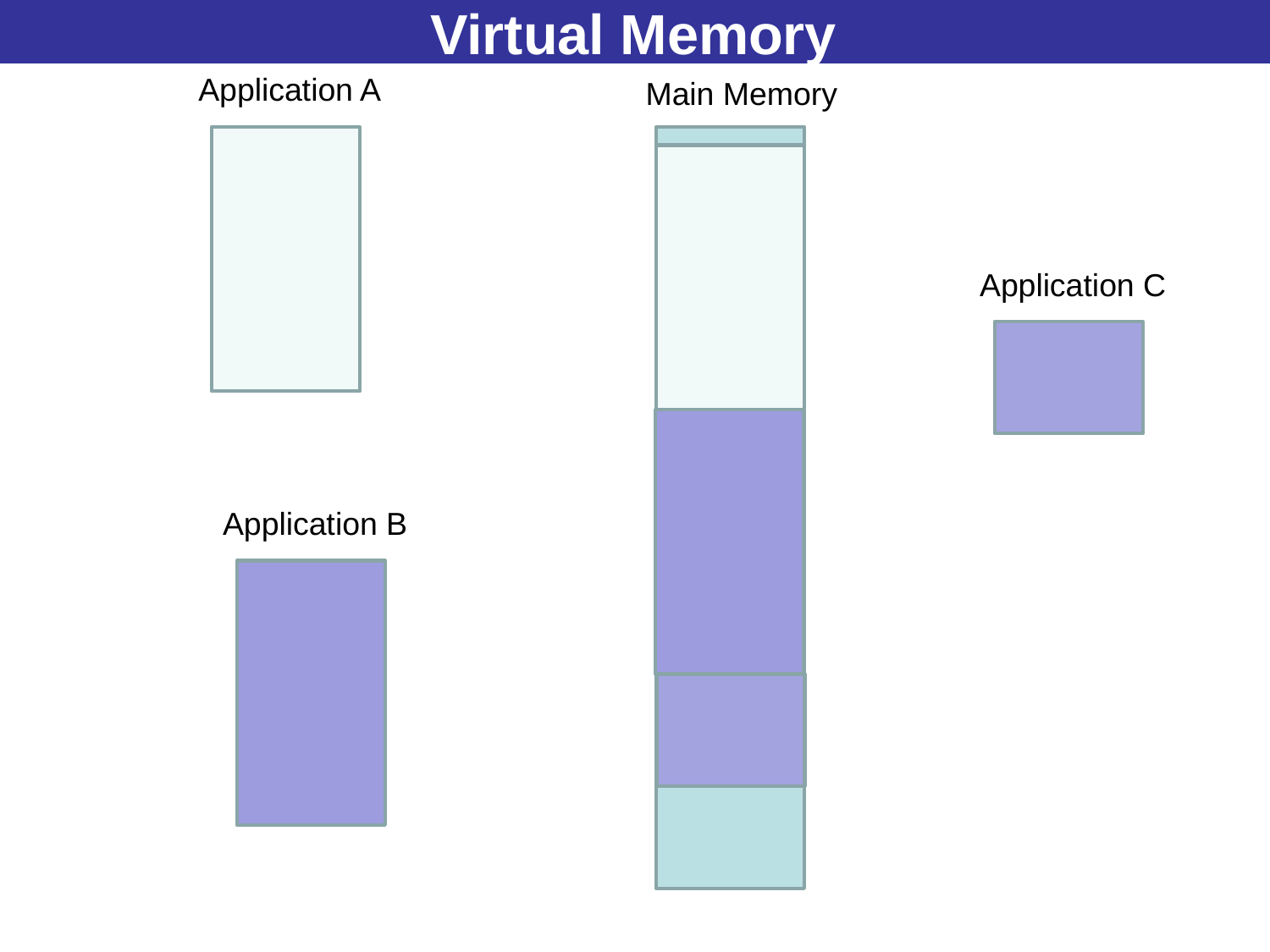

# Virtual Memory
Application A
Main Memory

Application C

Application B